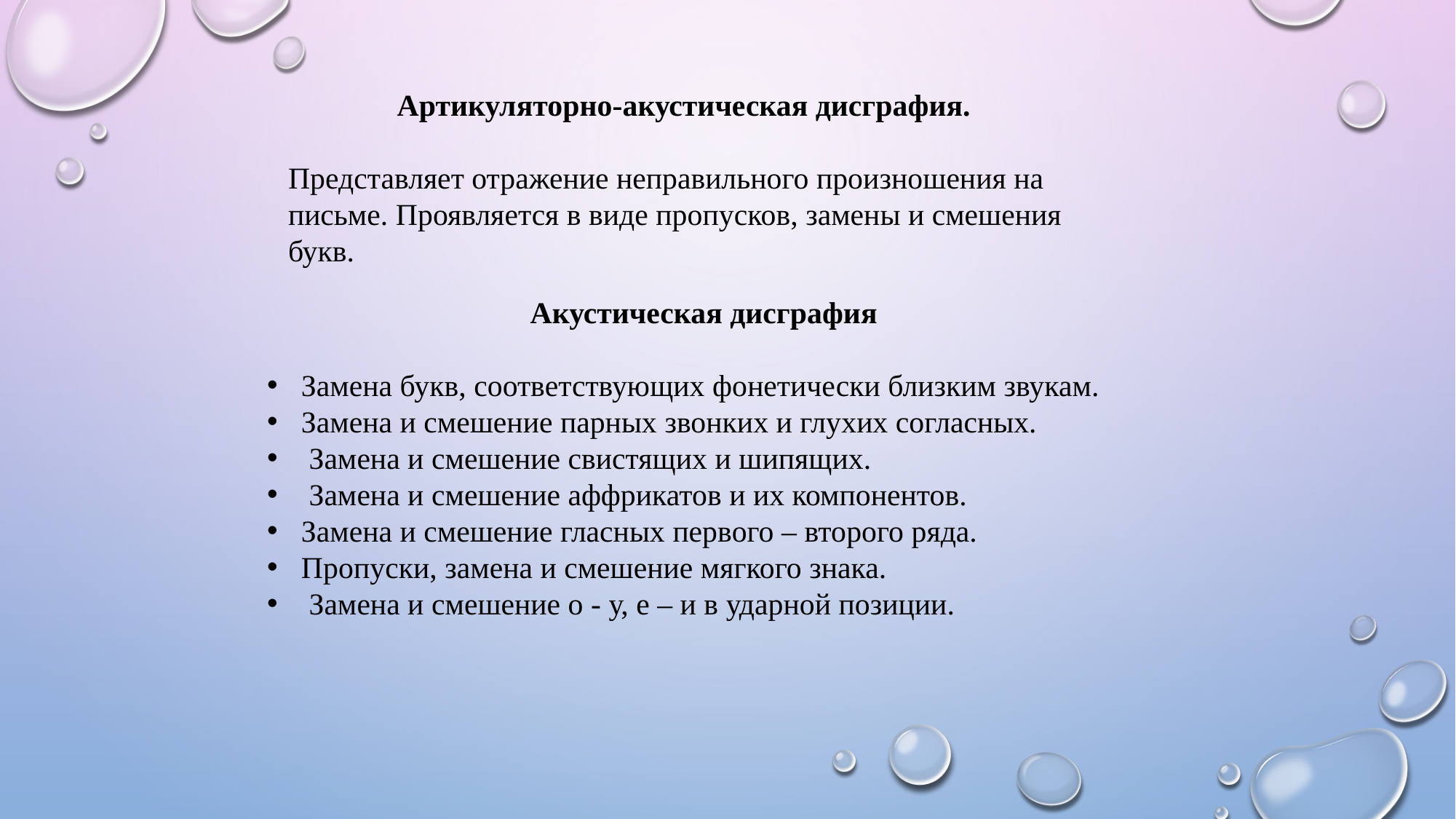

Артикуляторно-акустическая дисграфия.
Представляет отражение неправильного произношения на письме. Проявляется в виде пропусков, замены и смешения букв.
Акустическая дисграфия

Замена букв, соответствующих фонетически близким звукам.
Замена и смешение парных звонких и глухих согласных.
 Замена и смешение свистящих и шипящих.
 Замена и смешение аффрикатов и их компонентов.
Замена и смешение гласных первого – второго ряда.
Пропуски, замена и смешение мягкого знака.
 Замена и смешение о - у, е – и в ударной позиции.